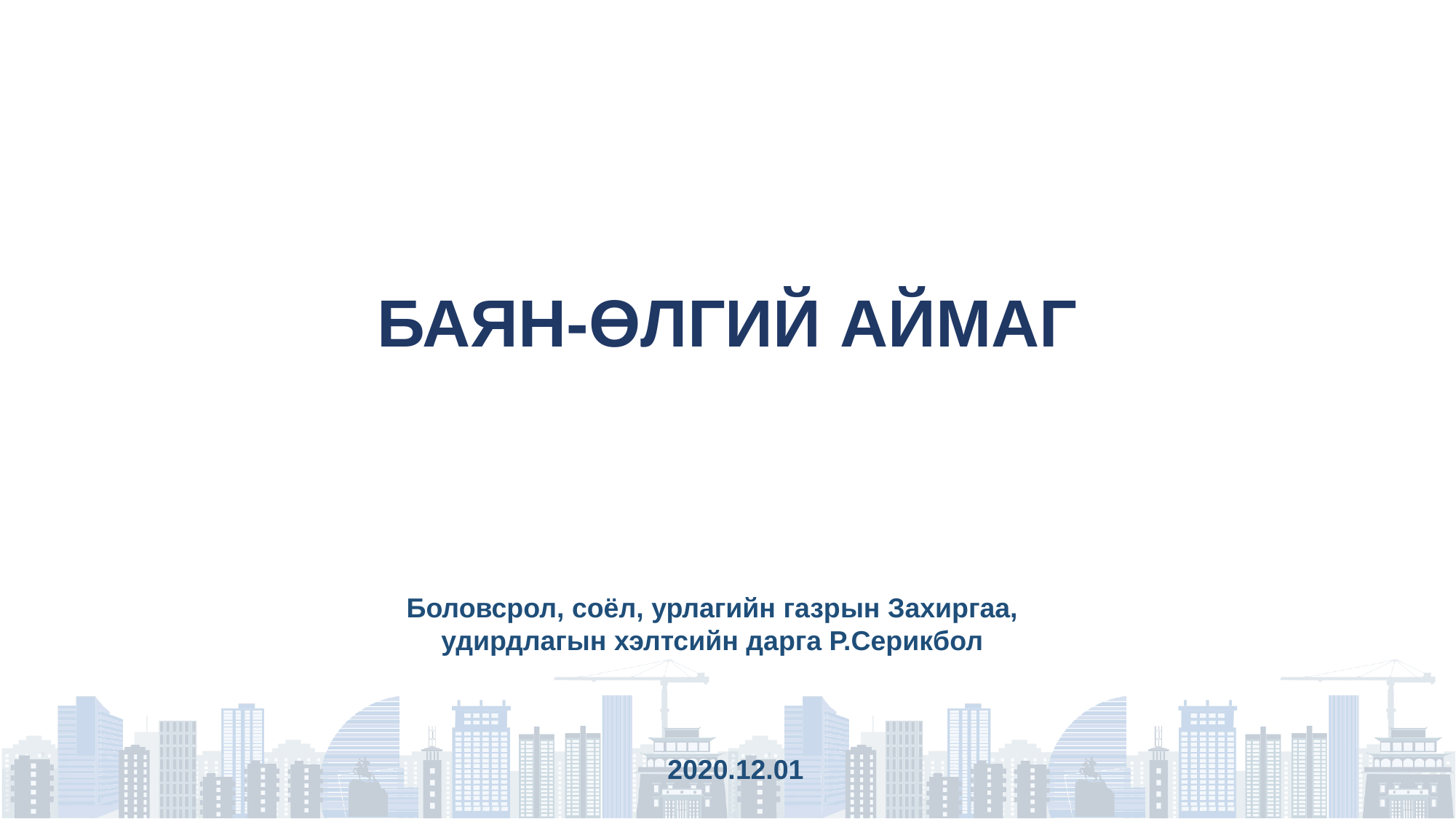

БАЯН-ӨЛГИЙ АЙМАГ
Боловсрол, соёл, урлагийн газрын Захиргаа, удирдлагын хэлтсийн дарга Р.Серикбол
2020.12.01